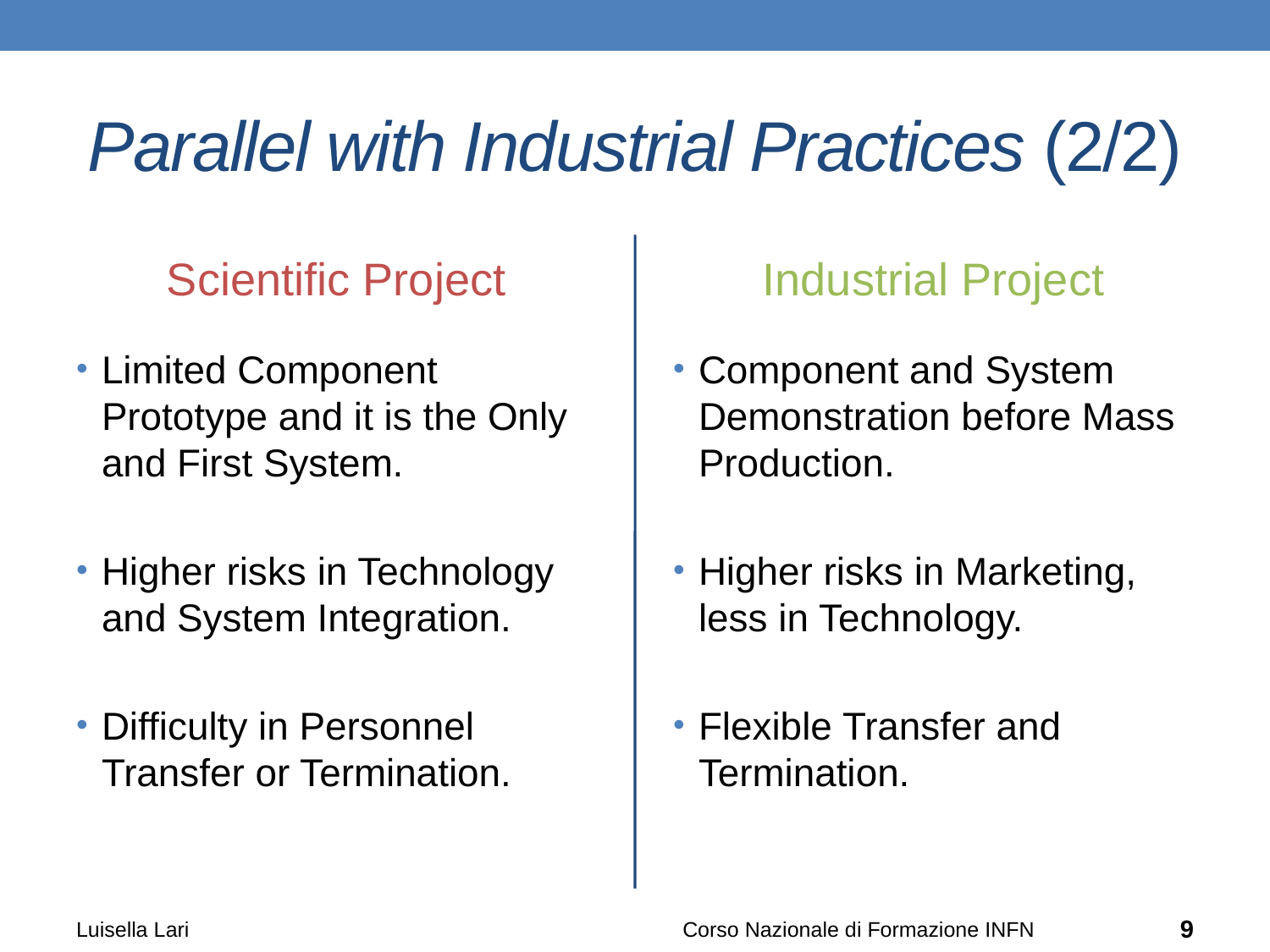

# Parallel with Industrial Practices (2/2)
Scientific Project
Industrial Project
Limited Component Prototype and it is the Only and First System.

Higher risks in Technology and System Integration.

Difficulty in Personnel Transfer or Termination.

Component and System Demonstration before Mass Production.

Higher risks in Marketing, less in Technology.

Flexible Transfer and Termination.

Luisella Lari
Corso Nazionale di Formazione INFN
9